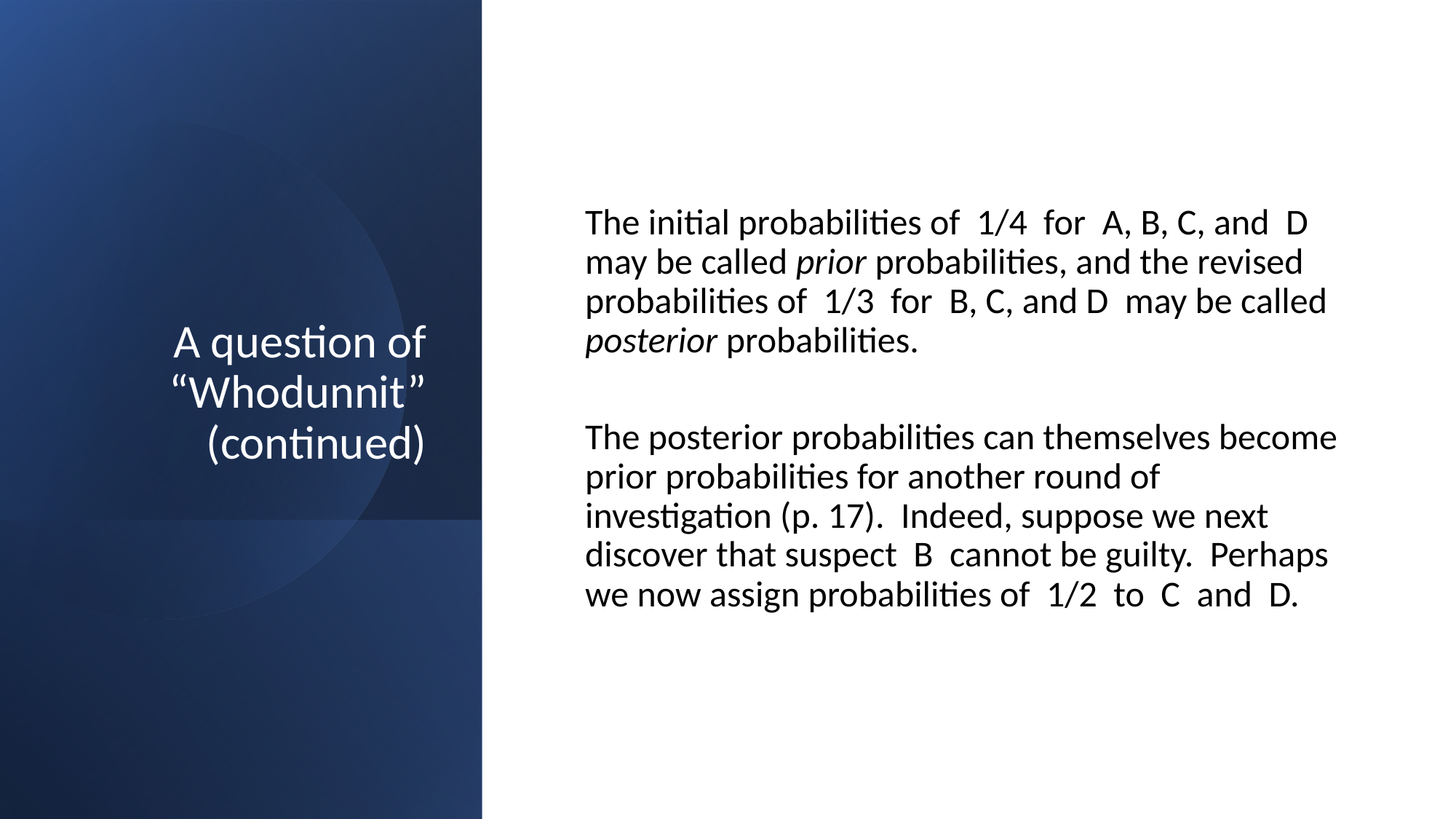

# A question of “Whodunnit” (continued)
The initial probabilities of  1/4  for  A, B, C, and  D  may be called prior probabilities, and the revised probabilities of  1/3  for  B, C, and D  may be called posterior probabilities.

The posterior probabilities can themselves become prior probabilities for another round of investigation (p. 17).  Indeed, suppose we next discover that suspect  B  cannot be guilty.  Perhaps we now assign probabilities of  1/2  to  C  and  D.